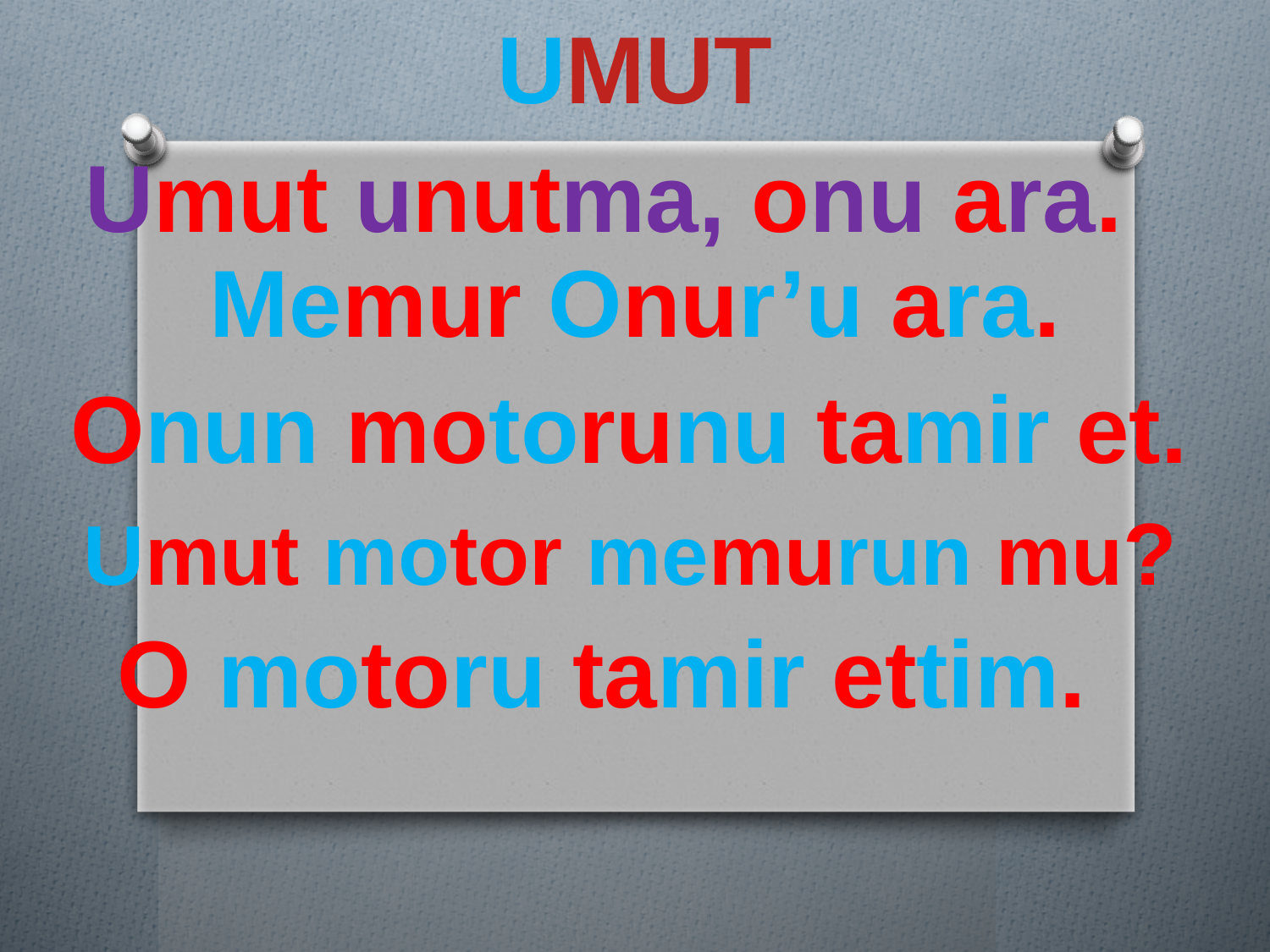

UMUT
Umut unutma, onu ara.
Memur Onur’u ara.
Onun motorunu tamir et.
Umut motor memurun mu?
O motoru tamir ettim.